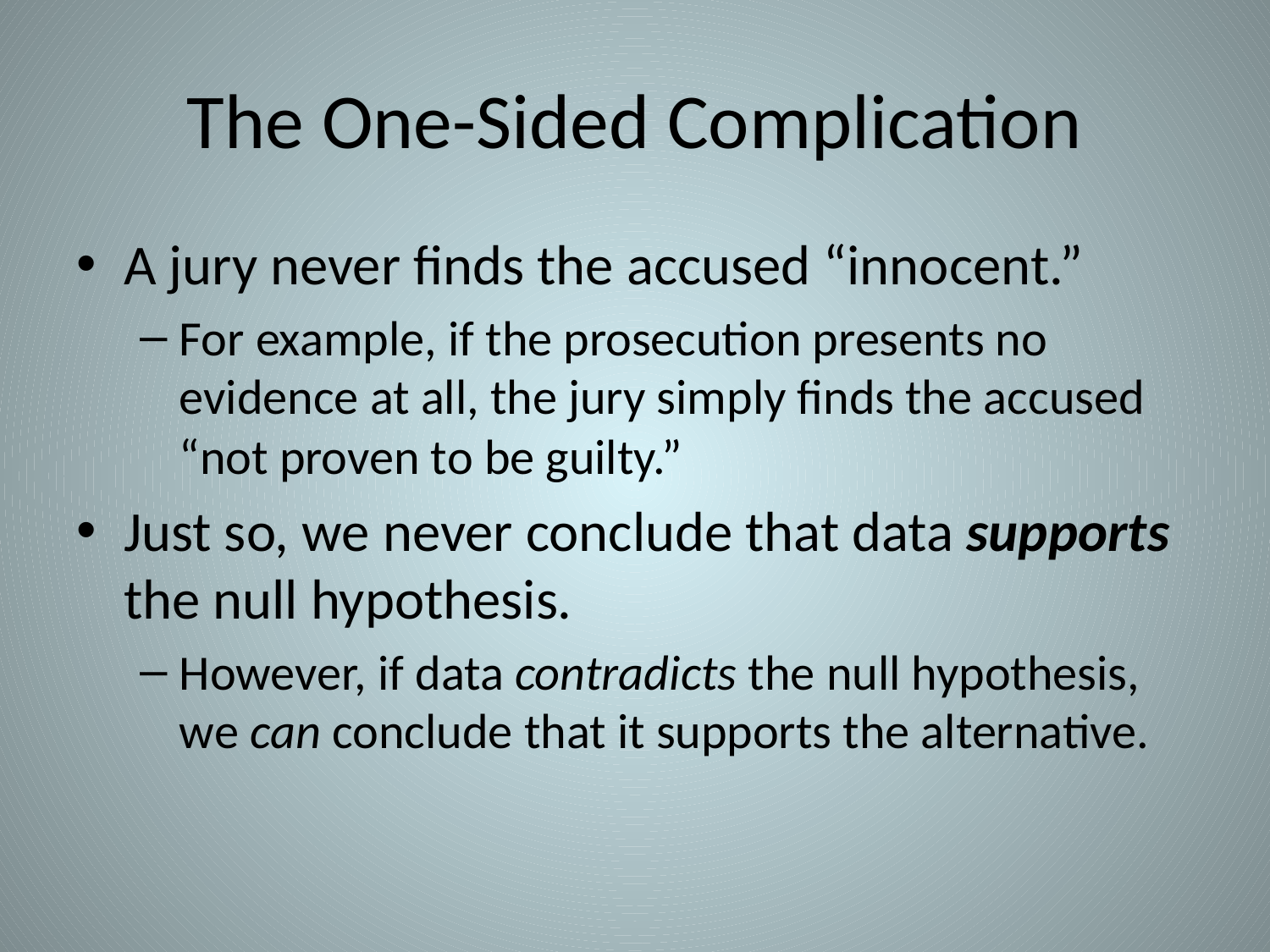

# The One-Sided Complication
A jury never finds the accused “innocent.”
For example, if the prosecution presents no evidence at all, the jury simply finds the accused “not proven to be guilty.”
Just so, we never conclude that data supports the null hypothesis.
However, if data contradicts the null hypothesis, we can conclude that it supports the alternative.